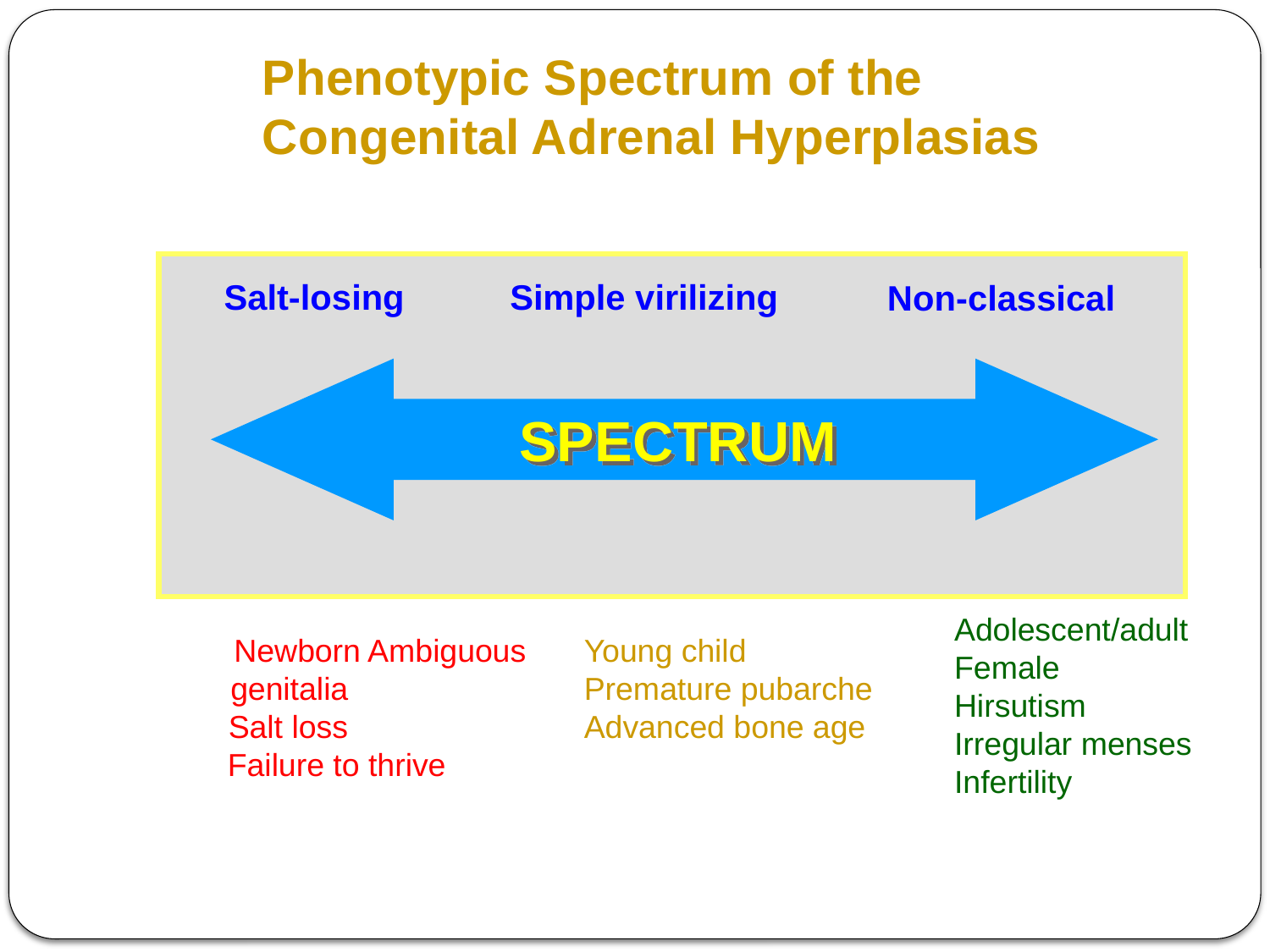

Phenotypic Spectrum of the
Congenital Adrenal Hyperplasias

Salt-losing
Simple virilizing
Non-classical

SPECTRUM
Adolescent/adult
Female
Hirsutism
Irregular menses
Infertility
Newborn Ambiguous genitalia
Salt loss
Failure to thrive
Young child
Premature pubarche
Advanced bone age